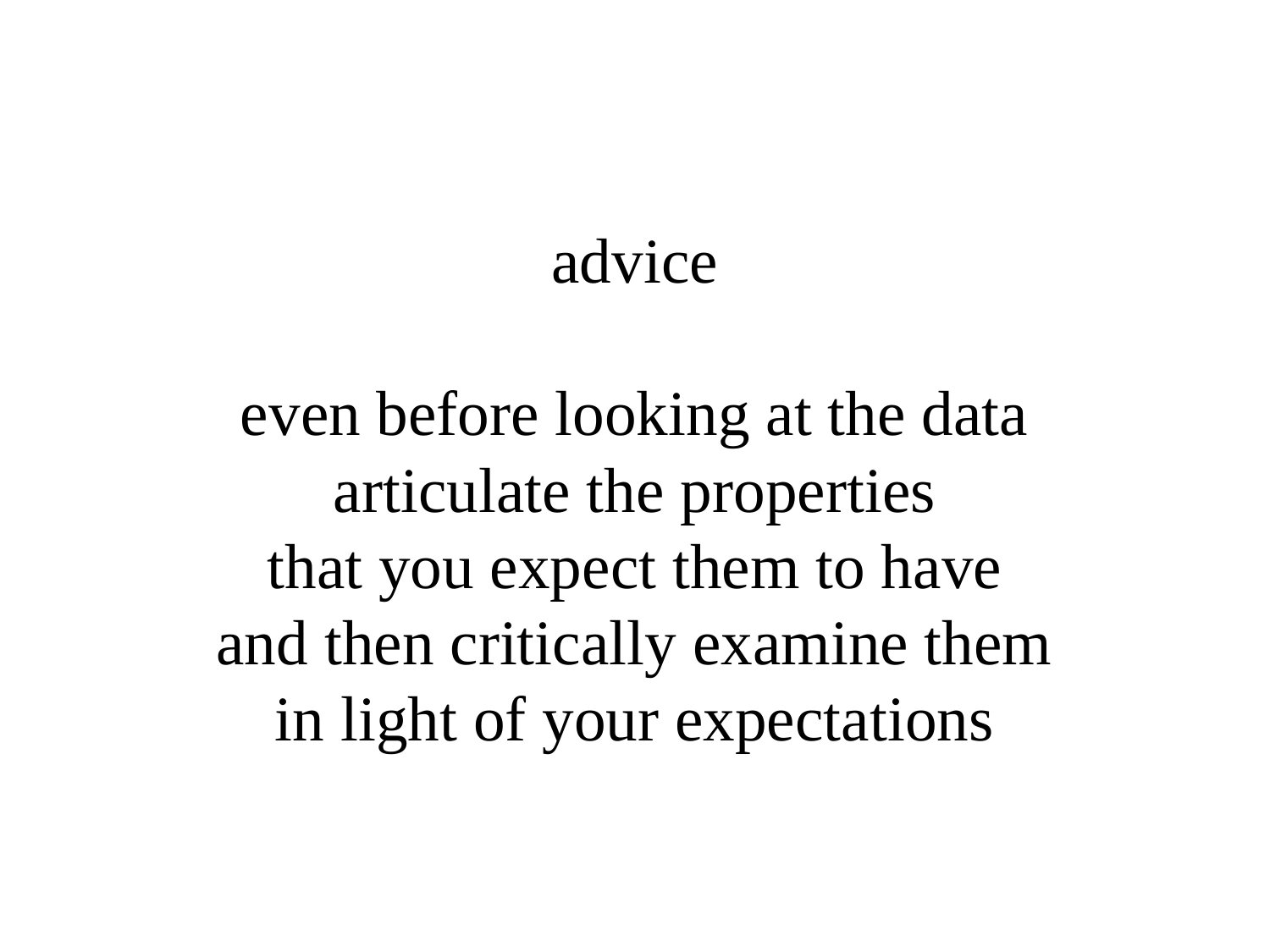

# advice even before looking at the data articulate the properties that you expect them to have and then critically examine them in light of your expectations